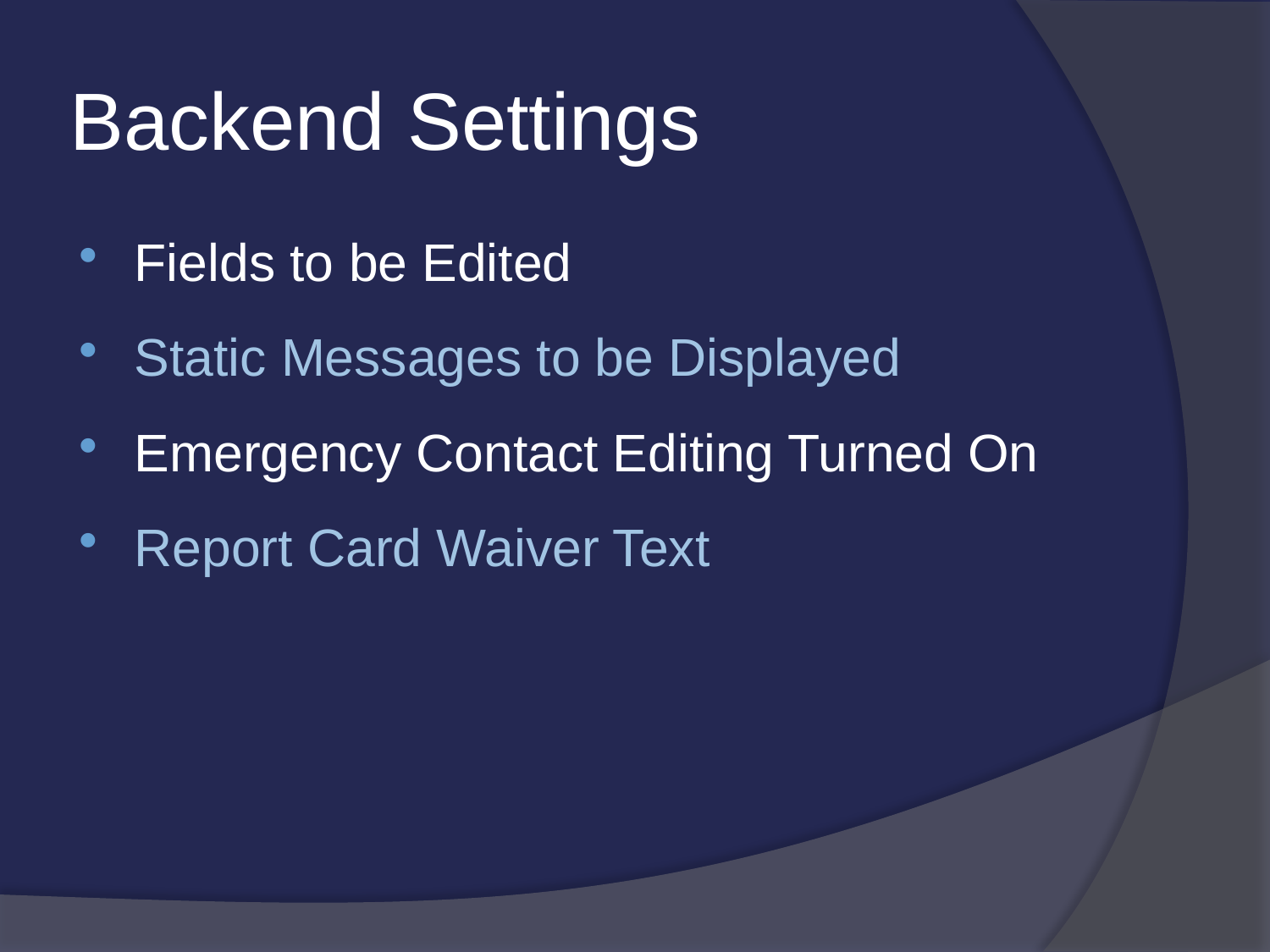

# Backend Settings
Fields to be Edited
Static Messages to be Displayed
Emergency Contact Editing Turned On
Report Card Waiver Text